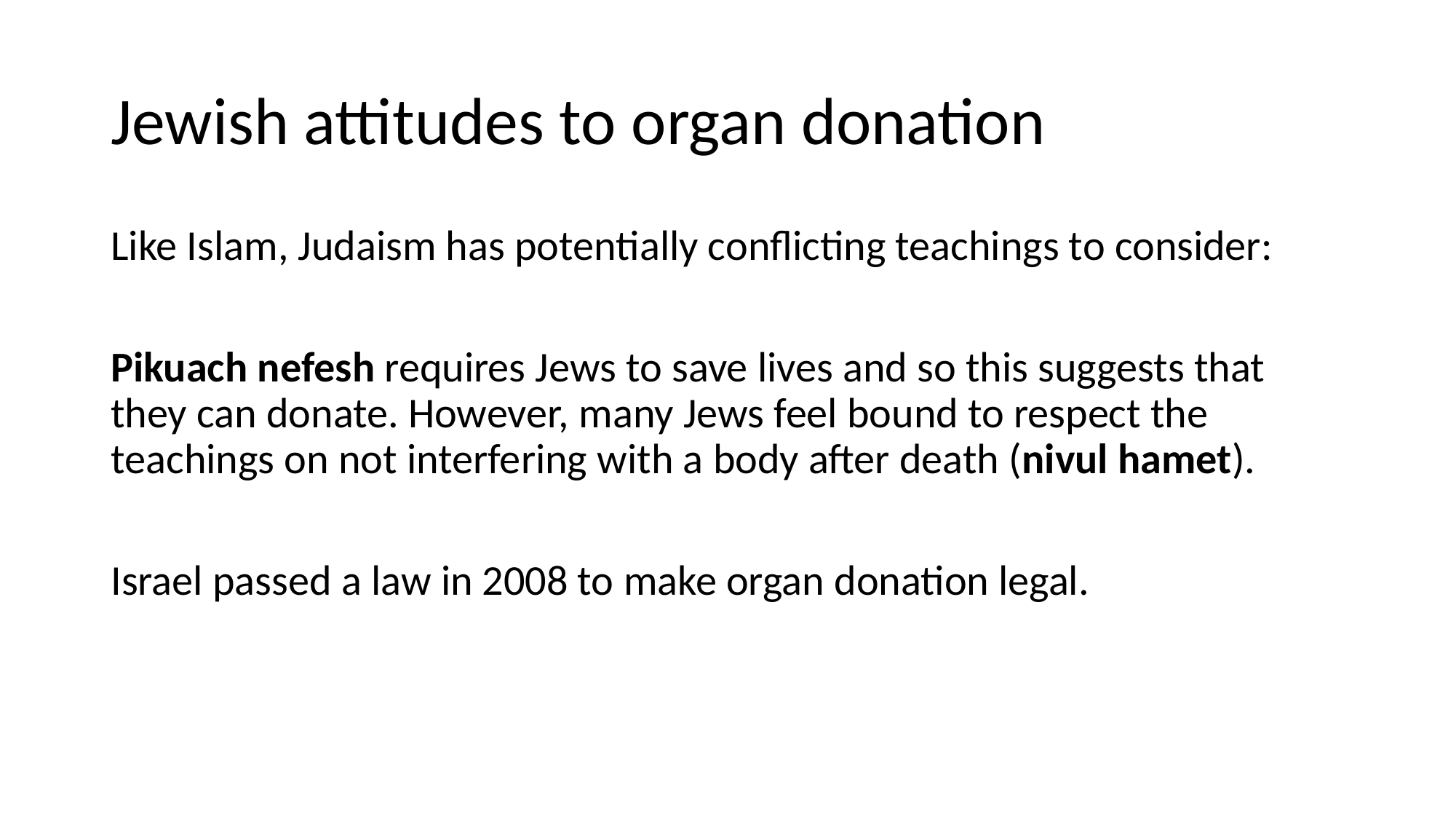

# Jewish attitudes to organ donation
Like Islam, Judaism has potentially conflicting teachings to consider:

Pikuach nefesh requires Jews to save lives and so this suggests that they can donate. However, many Jews feel bound to respect the teachings on not interfering with a body after death (nivul hamet).

Israel passed a law in 2008 to make organ donation legal.